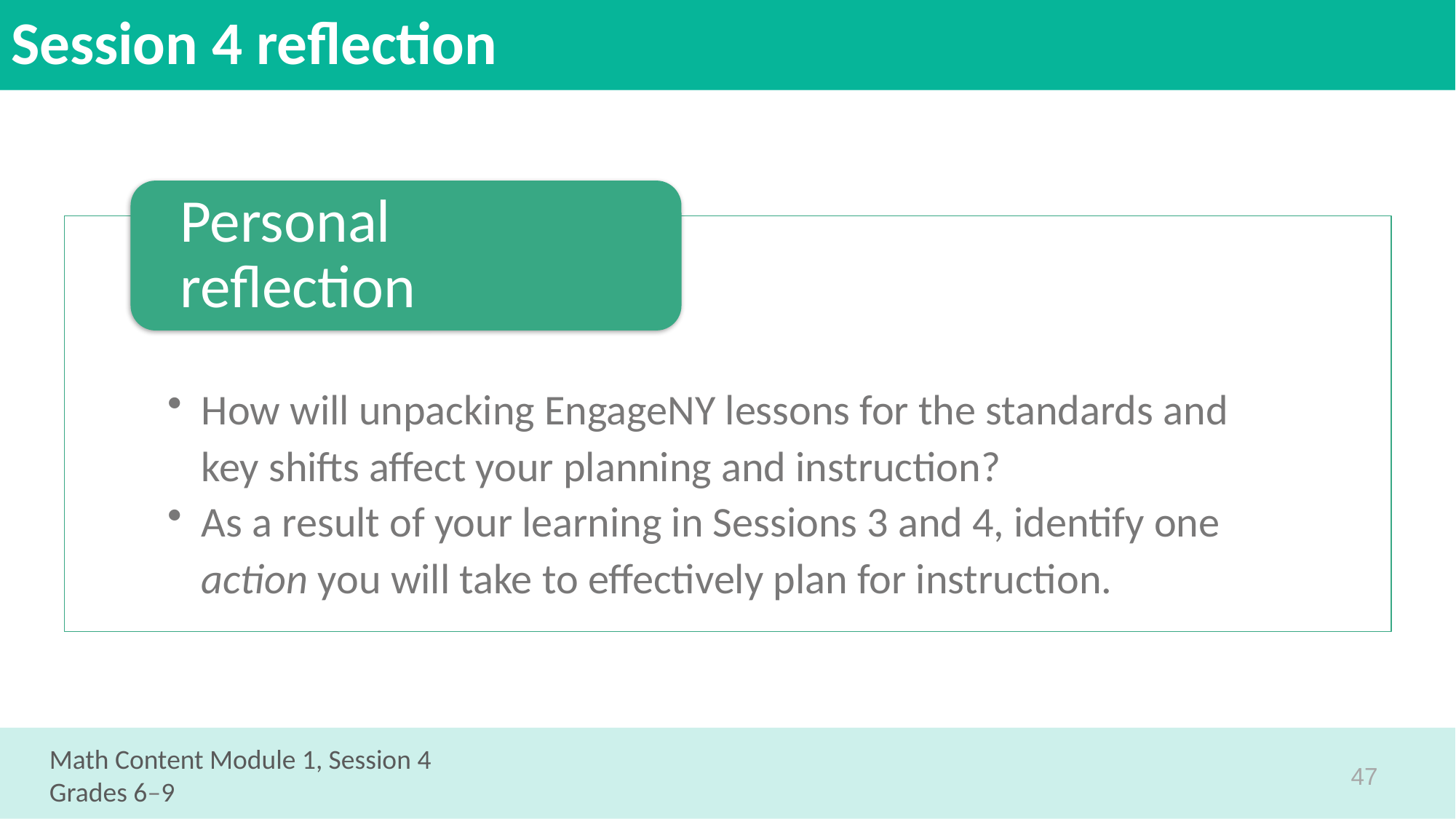

# Session 4 reflection
How will unpacking EngageNY lessons for the standards and key shifts affect your planning and instruction?
As a result of your learning in Sessions 3 and 4, identify one action you will take to effectively plan for instruction.
Personal reflection
Math Content Module 1, Session 4
Grades 6–9
47